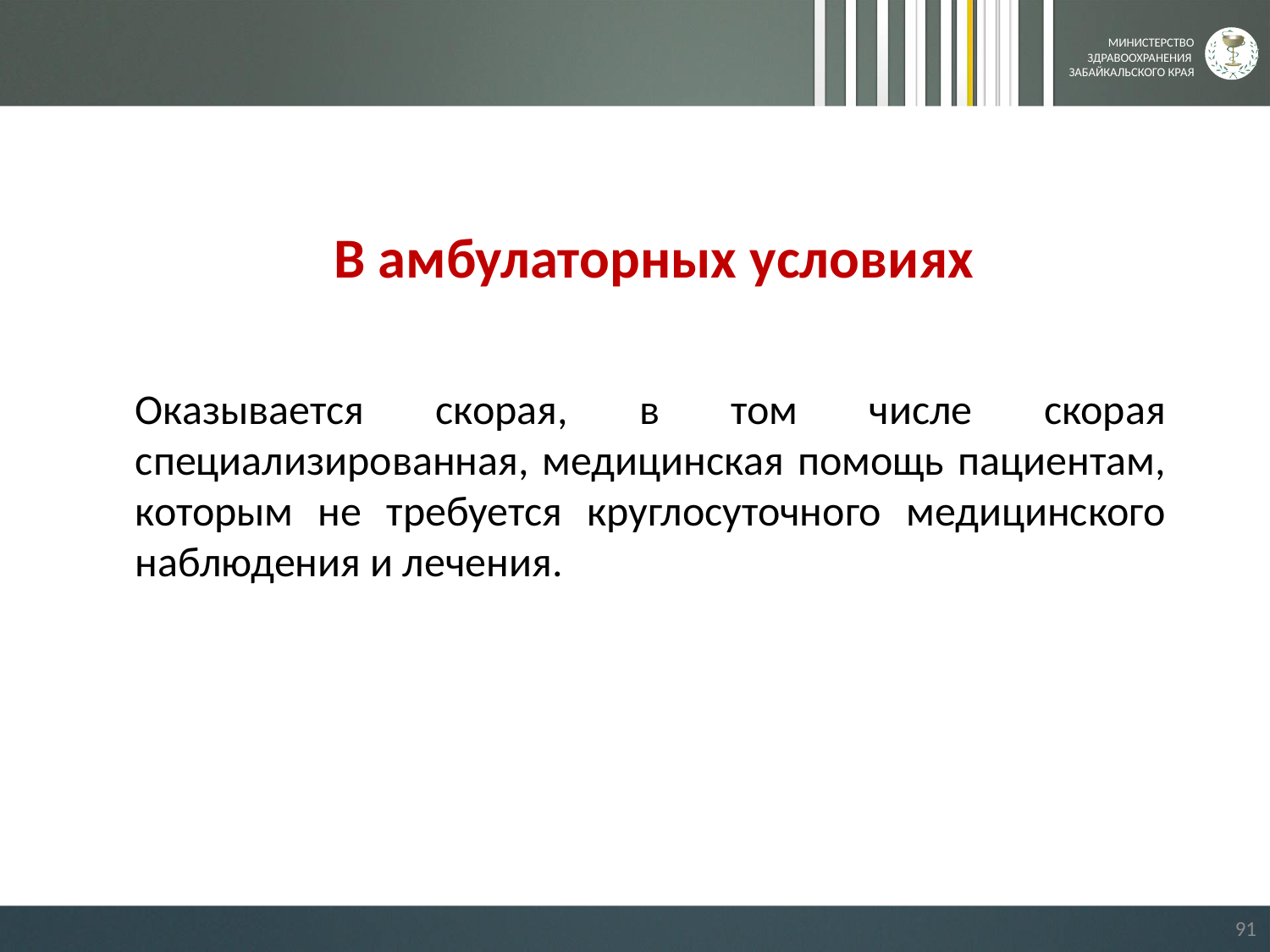

В амбулаторных условиях
Оказывается скорая, в том числе скорая специализированная, медицинская помощь пациентам, которым не требуется круглосуточного медицинского наблюдения и лечения.
91